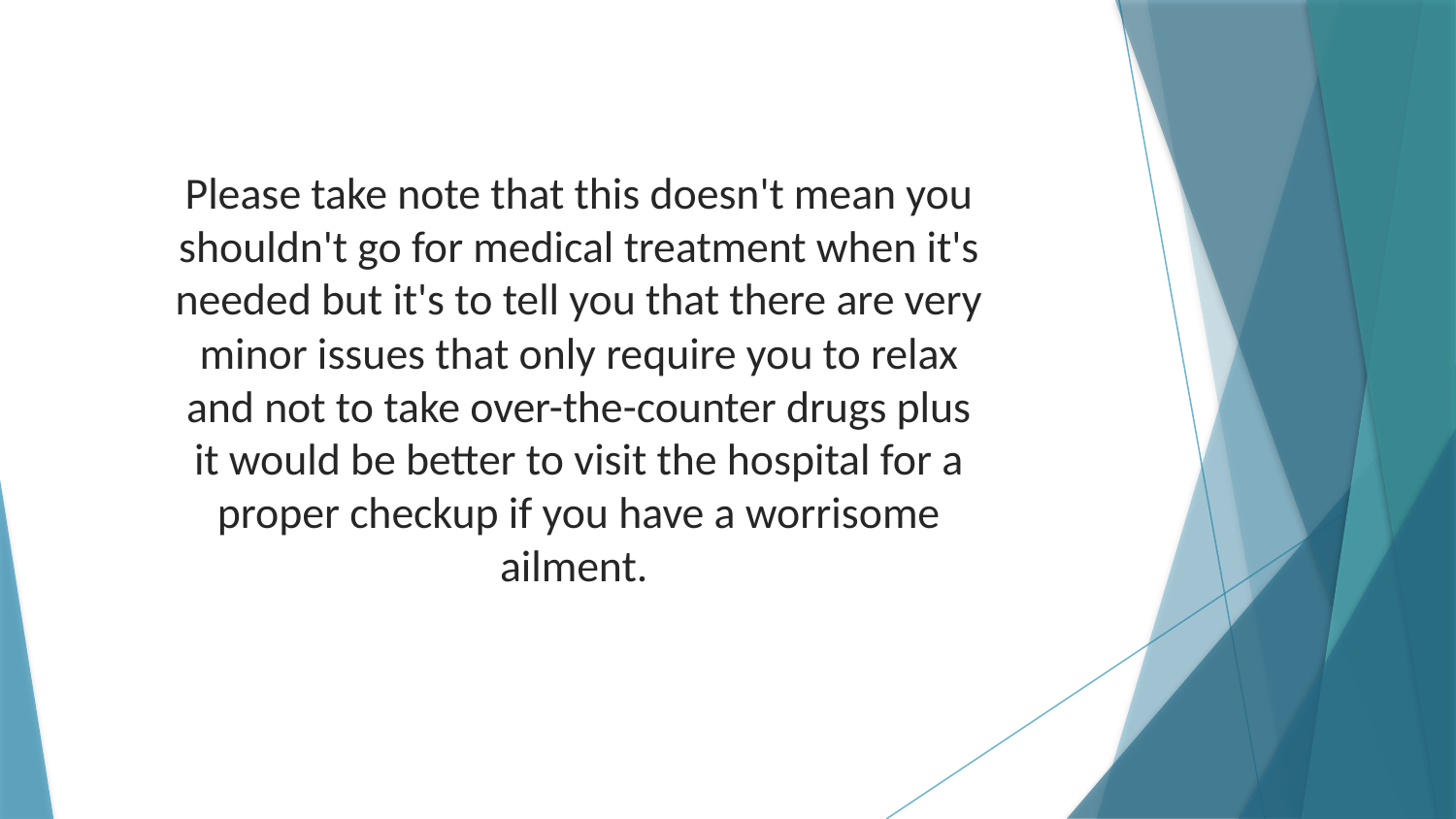

Please take note that this doesn't mean you shouldn't go for medical treatment when it's needed but it's to tell you that there are very minor issues that only require you to relax and not to take over-the-counter drugs plus it would be better to visit the hospital for a proper checkup if you have a worrisome ailment.